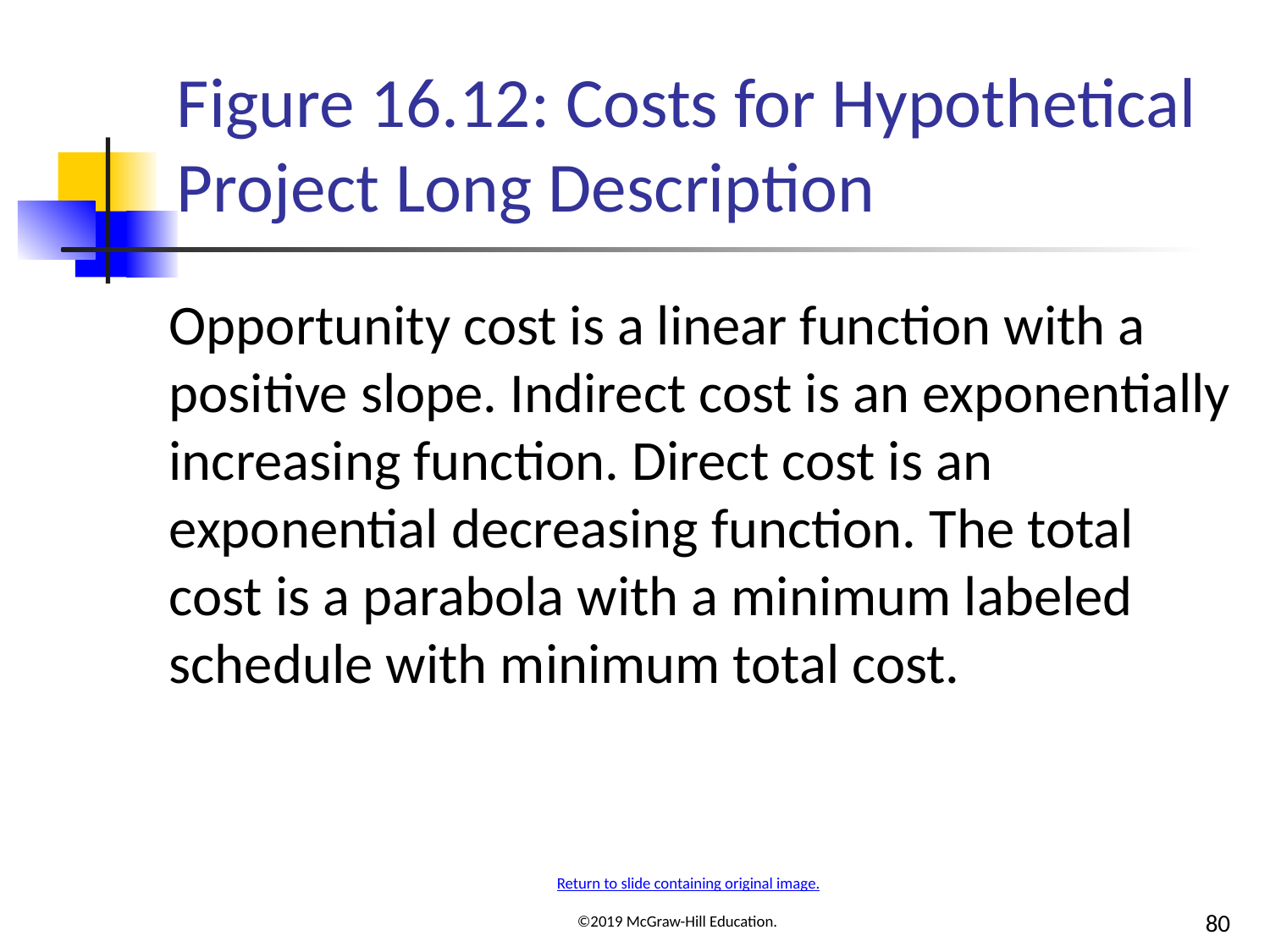

# Figure 16.12: Costs for Hypothetical Project Long Description
Opportunity cost is a linear function with a positive slope. Indirect cost is an exponentially increasing function. Direct cost is an exponential decreasing function. The total cost is a parabola with a minimum labeled schedule with minimum total cost.
Return to slide containing original image.